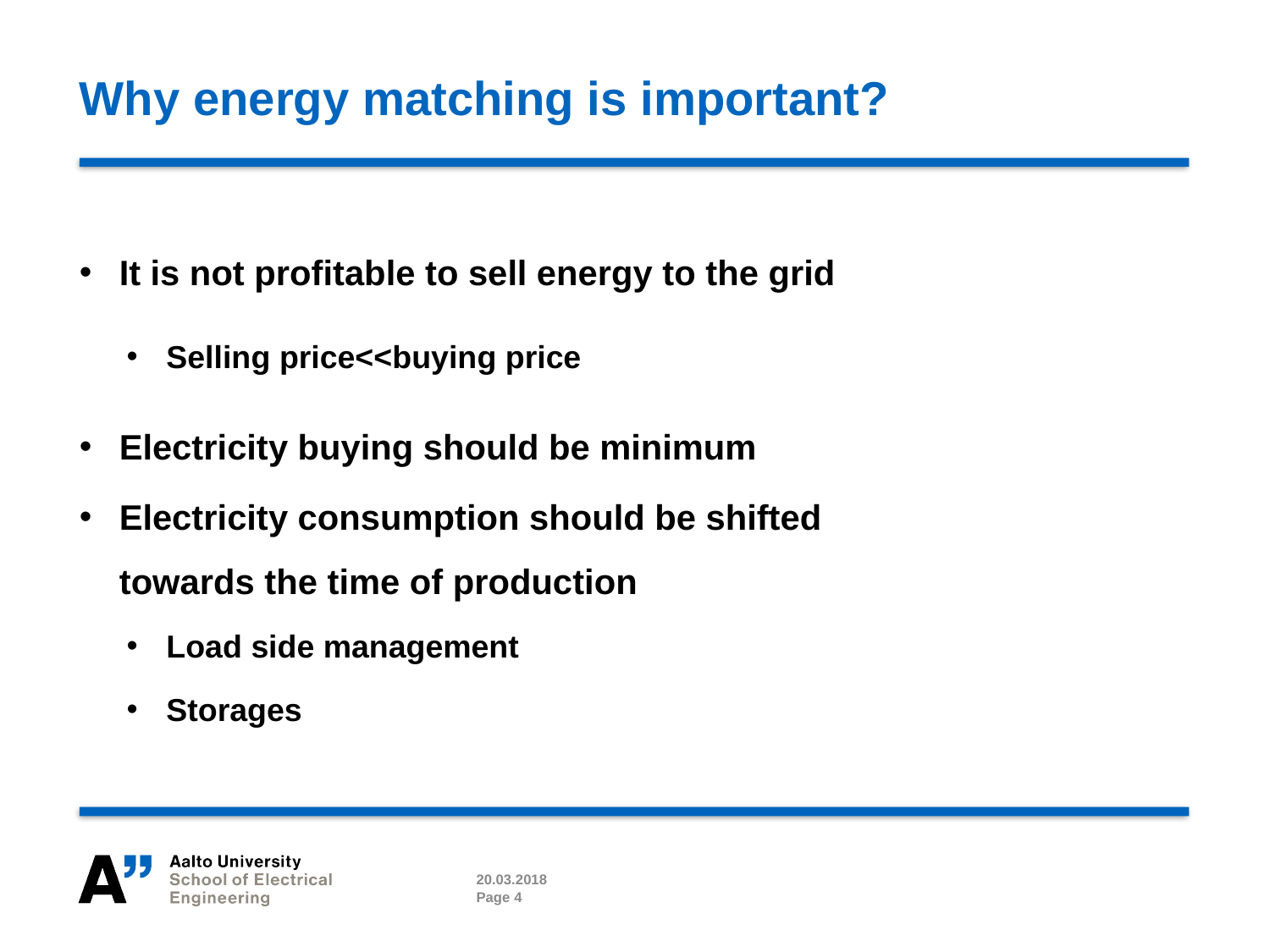

# Why energy matching is important?
It is not profitable to sell energy to the grid
Selling price<<buying price
Electricity buying should be minimum
Electricity consumption should be shifted towards the time of production
Load side management
Storages

20.03.2018

Page 4